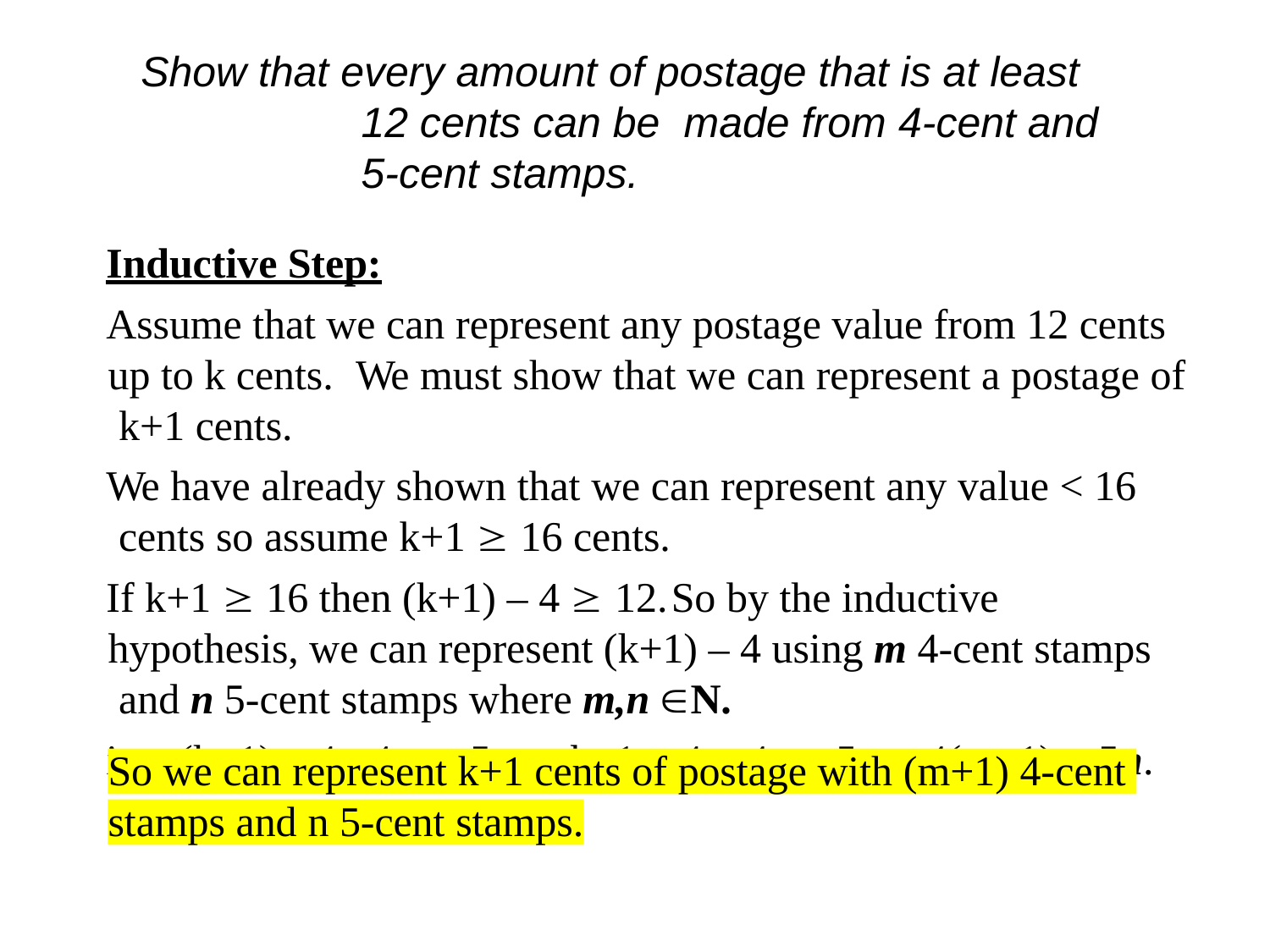

Show that every amount of postage that is at least 12 cents can be  made from 4-cent and 5-cent stamps.
Inductive Step:
Assume that we can represent any postage value from 12 cents  up to k cents.	We must show that we can represent a postage of  k+1 cents.
We have already shown that we can represent any value < 16  cents so assume k+1 ≥ 16 cents.
If k+1 ≥ 16 then (k+1) – 4 ≥ 12.	So by the inductive  hypothesis, we can represent (k+1) – 4 using m 4-cent stamps  and n 5-cent stamps where m,n ∈N.
i.e., (k+1) – 4 =4m + 5n ⇒ k+1 = 4 + 4m +5n = 4(m+1) + 5n.
So we can represent k+1 cents of postage with (m+1) 4-cent
stamps and n 5-cent stamps.